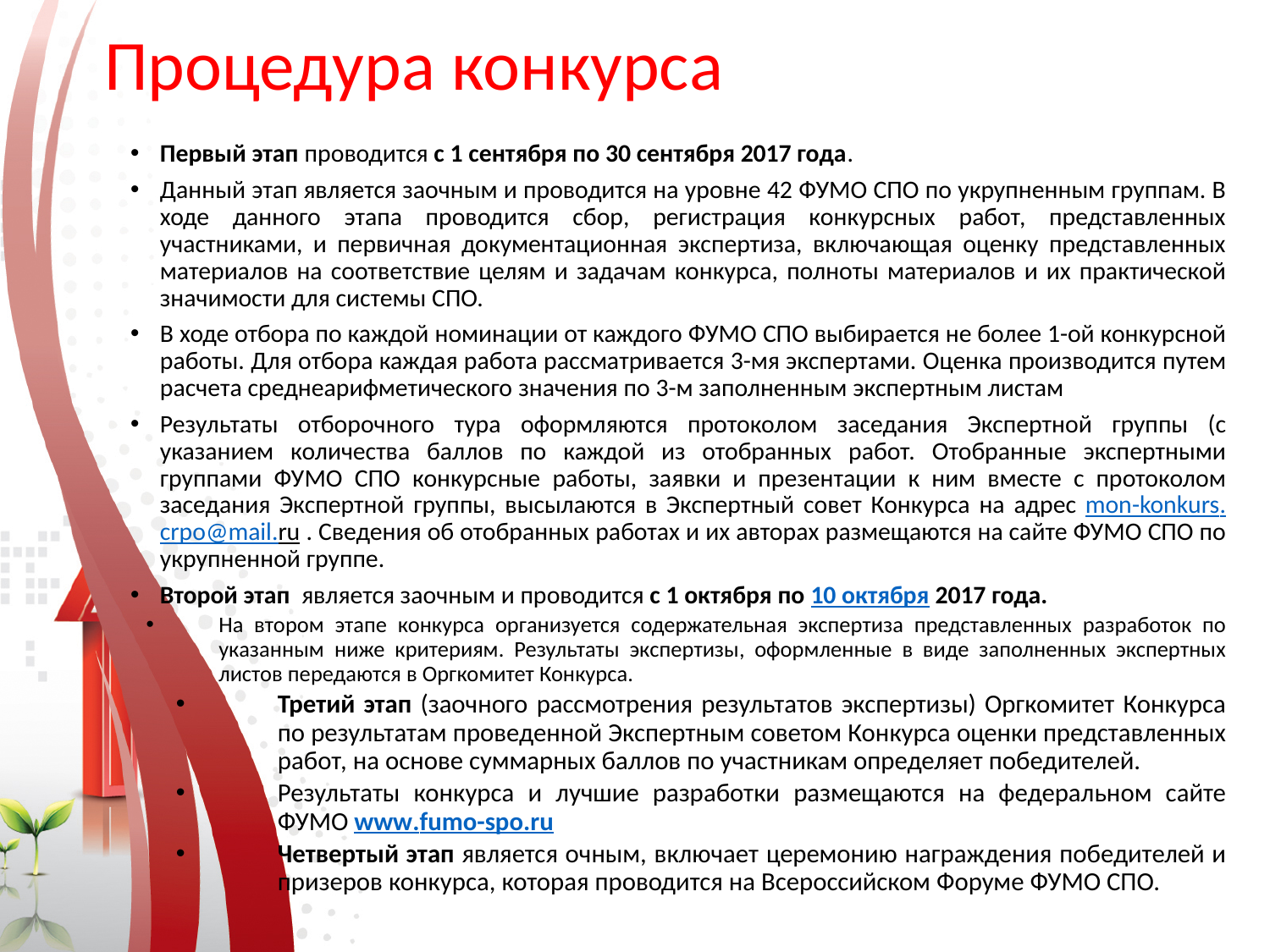

# Процедура конкурса
Первый этап проводится с 1 сентября по 30 сентября 2017 года.
Данный этап является заочным и проводится на уровне 42 ФУМО СПО по укрупненным группам. В ходе данного этапа проводится сбор, регистрация конкурсных работ, представленных участниками, и первичная документационная экспертиза, включающая оценку представленных материалов на соответствие целям и задачам конкурса, полноты материалов и их практической значимости для системы СПО.
В ходе отбора по каждой номинации от каждого ФУМО СПО выбирается не более 1-ой конкурсной работы. Для отбора каждая работа рассматривается 3-мя экспертами. Оценка производится путем расчета среднеарифметического значения по 3-м заполненным экспертным листам
Результаты отборочного тура оформляются протоколом заседания Экспертной группы (с указанием количества баллов по каждой из отобранных работ. Отобранные экспертными группами ФУМО СПО конкурсные работы, заявки и презентации к ним вместе с протоколом заседания Экспертной группы, высылаются в Экспертный совет Конкурса на адрес mon-konkurs.crpo@mail.ru . Сведения об отобранных работах и их авторах размещаются на сайте ФУМО СПО по укрупненной группе.
Второй этап  является заочным и проводится с 1 октября по 10 октября 2017 года.
На втором этапе конкурса организуется содержательная экспертиза представленных разработок по указанным ниже критериям. Результаты экспертизы, оформленные в виде заполненных экспертных листов передаются в Оргкомитет Конкурса.
Третий этап (заочного рассмотрения результатов экспертизы) Оргкомитет Конкурса по результатам проведенной Экспертным советом Конкурса оценки представленных работ, на основе суммарных баллов по участникам определяет победителей.
Результаты конкурса и лучшие разработки размещаются на федеральном сайте ФУМО www.fumo-spo.ru
Четвертый этап является очным, включает церемонию награждения победителей и призеров конкурса, которая проводится на Всероссийском Форуме ФУМО СПО.